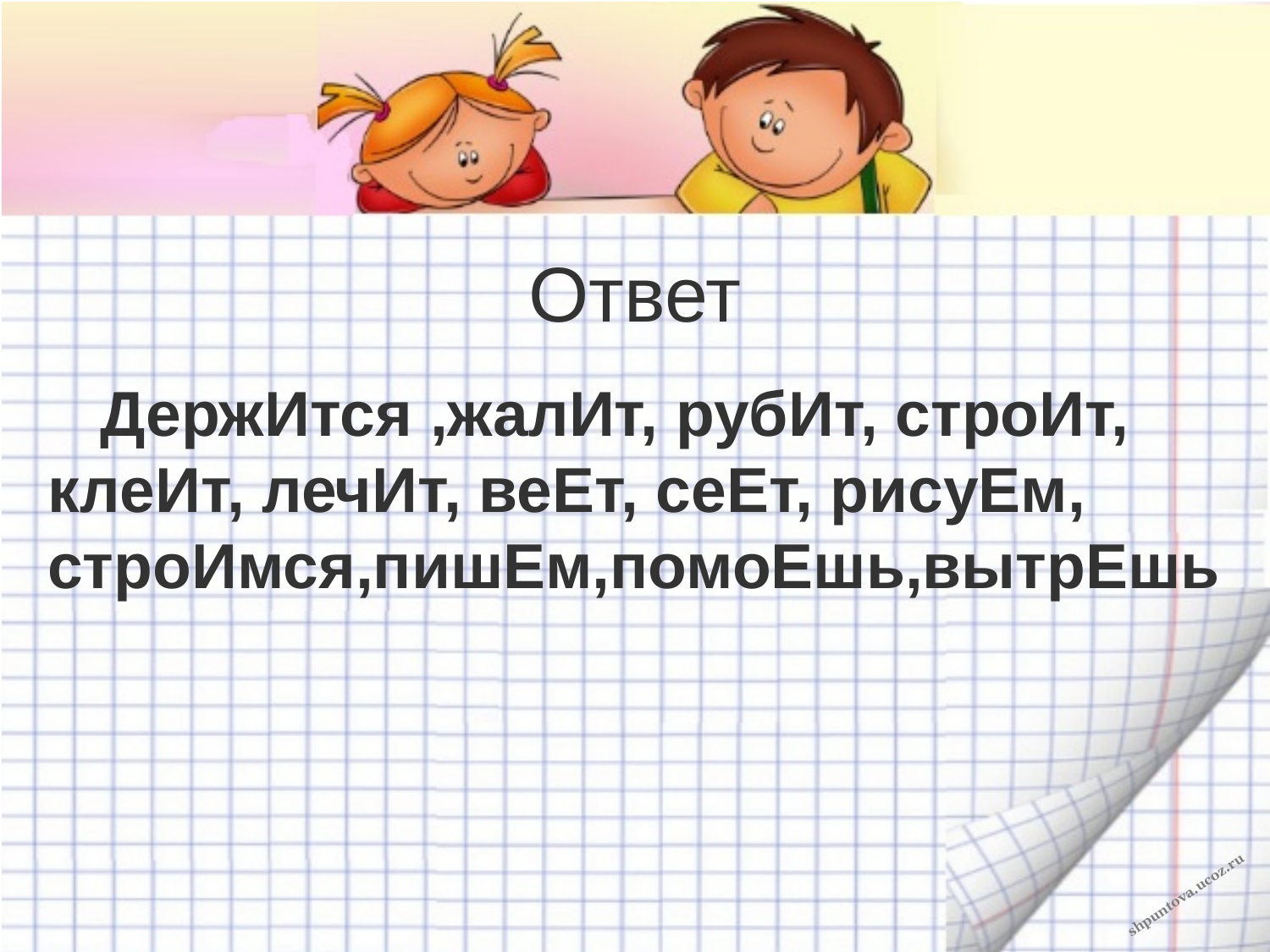

# Ответ
   ДержИтся ,жалИт, рубИт, строИт, клеИт, лечИт, веЕт, сеЕт, рисуЕм, строИмся,пишЕм,помоЕшь,вытрЕшь